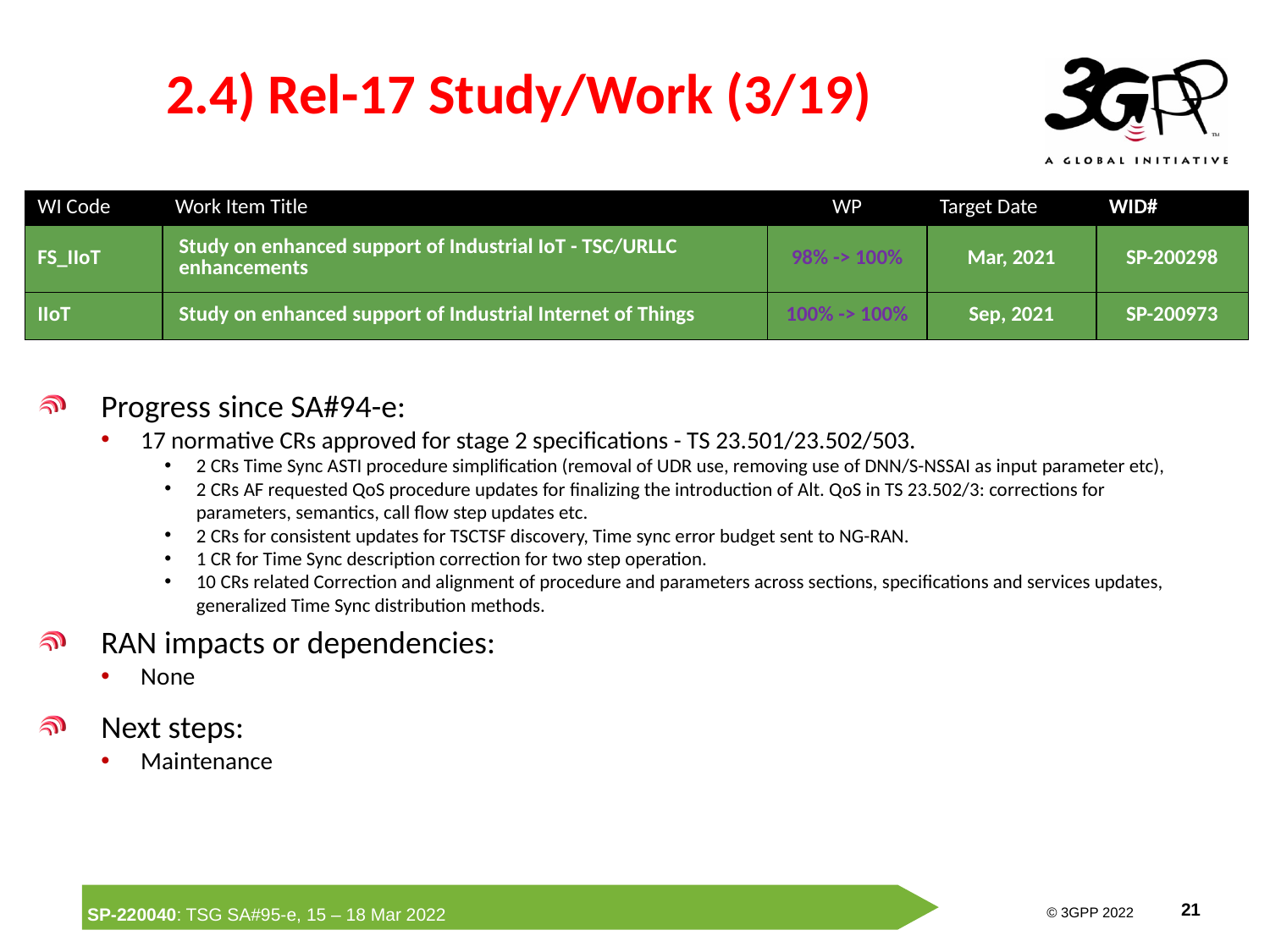

# 2.4) Rel-17 Study/Work (3/19)
| WI Code | Work Item Title | WP | Target Date | WID# |
| --- | --- | --- | --- | --- |
| FS\_IIoT | Study on enhanced support of Industrial IoT - TSC/URLLC enhancements | 98% -> 100% | Mar, 2021 | SP-200298 |
| IIoT | Study on enhanced support of Industrial Internet of Things | 100% -> 100% | Sep, 2021 | SP-200973 |
Progress since SA#94-e:
17 normative CRs approved for stage 2 specifications - TS 23.501/23.502/503.
2 CRs Time Sync ASTI procedure simplification (removal of UDR use, removing use of DNN/S-NSSAI as input parameter etc),
2 CRs AF requested QoS procedure updates for finalizing the introduction of Alt. QoS in TS 23.502/3: corrections for parameters, semantics, call flow step updates etc.
2 CRs for consistent updates for TSCTSF discovery, Time sync error budget sent to NG-RAN.
1 CR for Time Sync description correction for two step operation.
10 CRs related Correction and alignment of procedure and parameters across sections, specifications and services updates, generalized Time Sync distribution methods.
RAN impacts or dependencies:
None
Next steps:
Maintenance